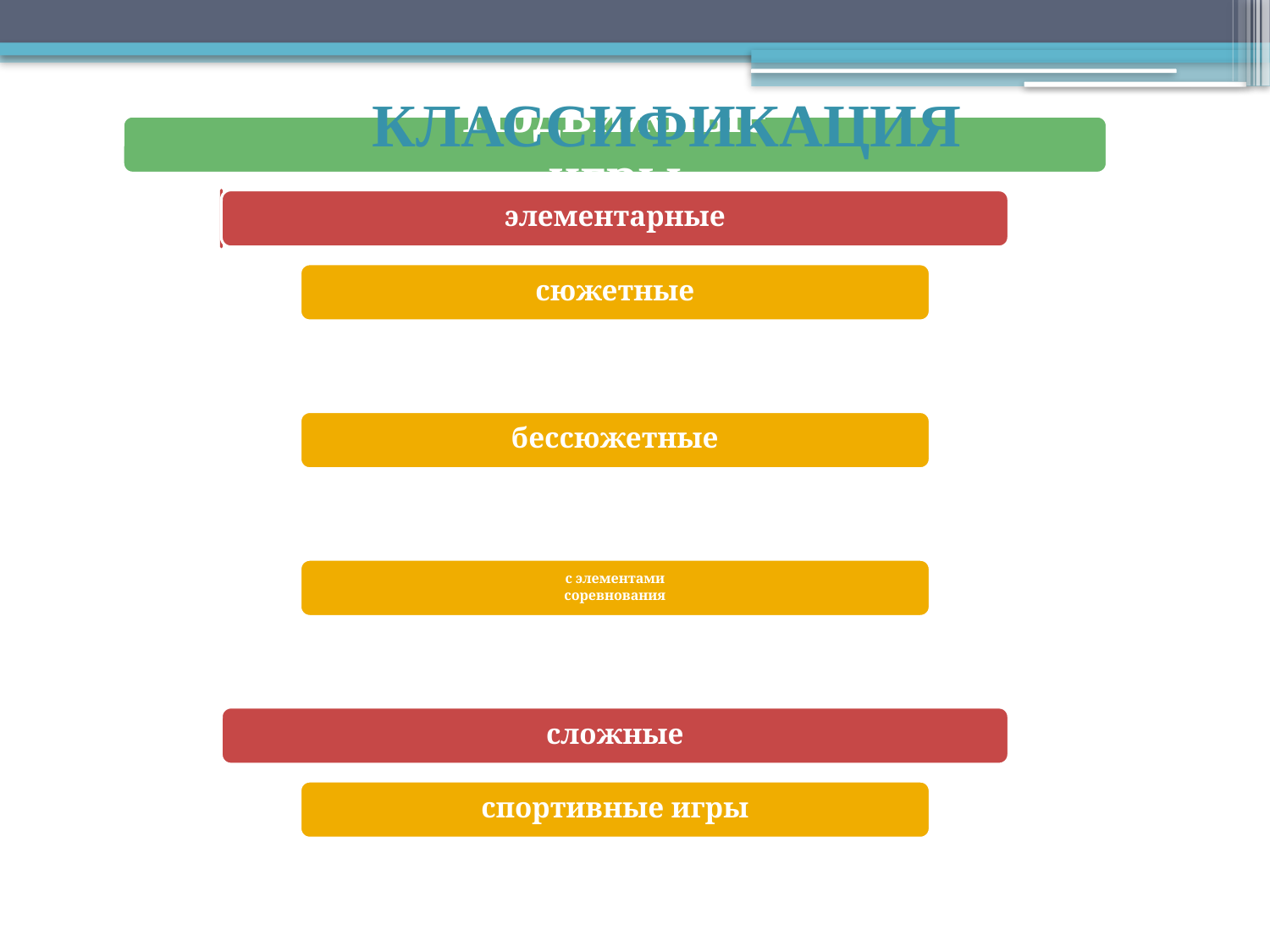

КЛАССИФИКАЦИЯ
Подвижные
игры
элементарные
сюжетные
с элементами
соревнования
сложные
спортивные игры
бессюжетные